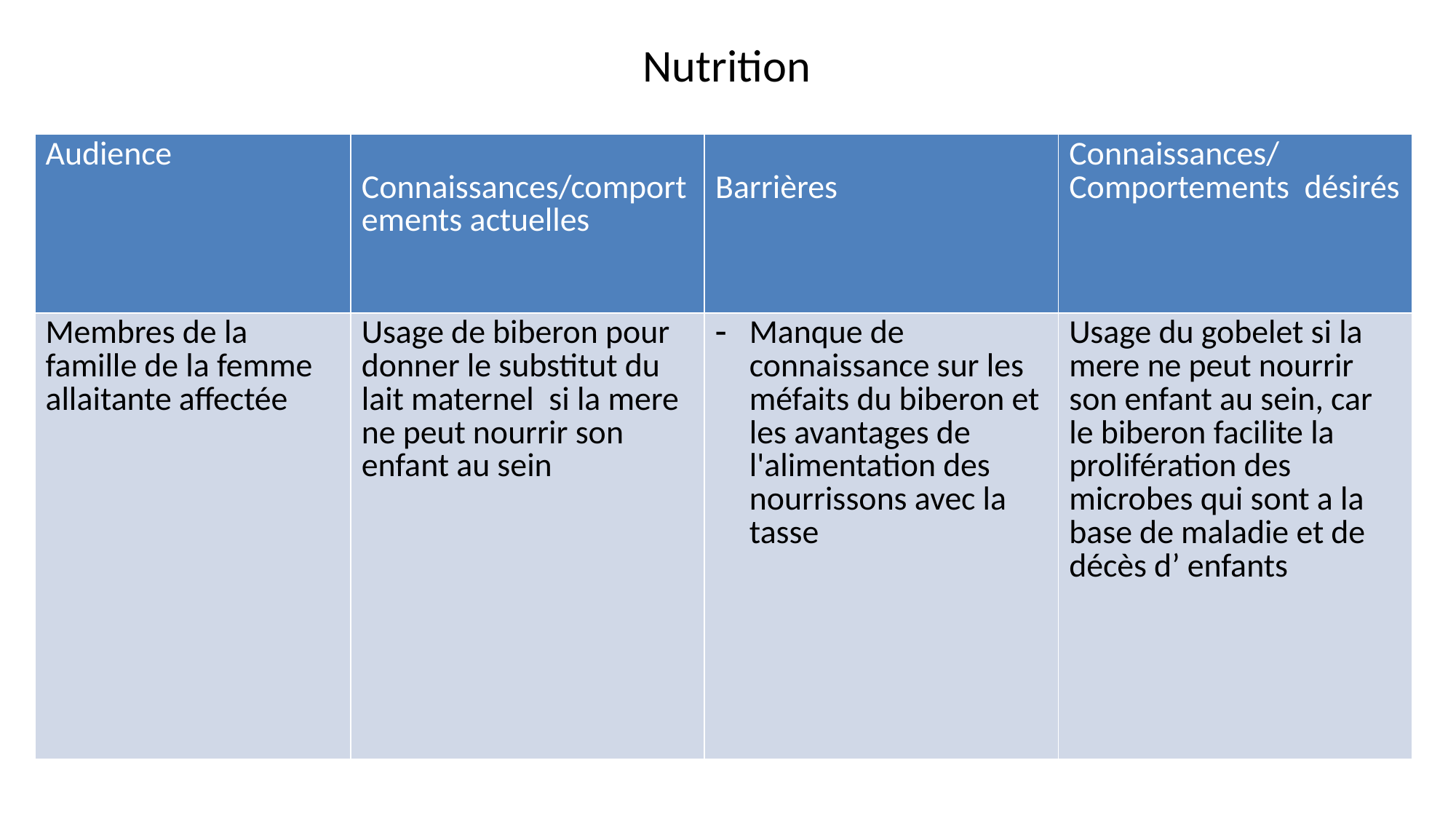

# Nutrition
| Audience | Connaissances/comportements actuelles | Barrières | Connaissances/ Comportements désirés |
| --- | --- | --- | --- |
| Membres de la famille de la femme allaitante affectée | Usage de biberon pour donner le substitut du lait maternel si la mere ne peut nourrir son enfant au sein | Manque de connaissance sur les méfaits du biberon et les avantages de l'alimentation des nourrissons avec la tasse | Usage du gobelet si la mere ne peut nourrir son enfant au sein, car le biberon facilite la prolifération des microbes qui sont a la base de maladie et de décès d’ enfants |